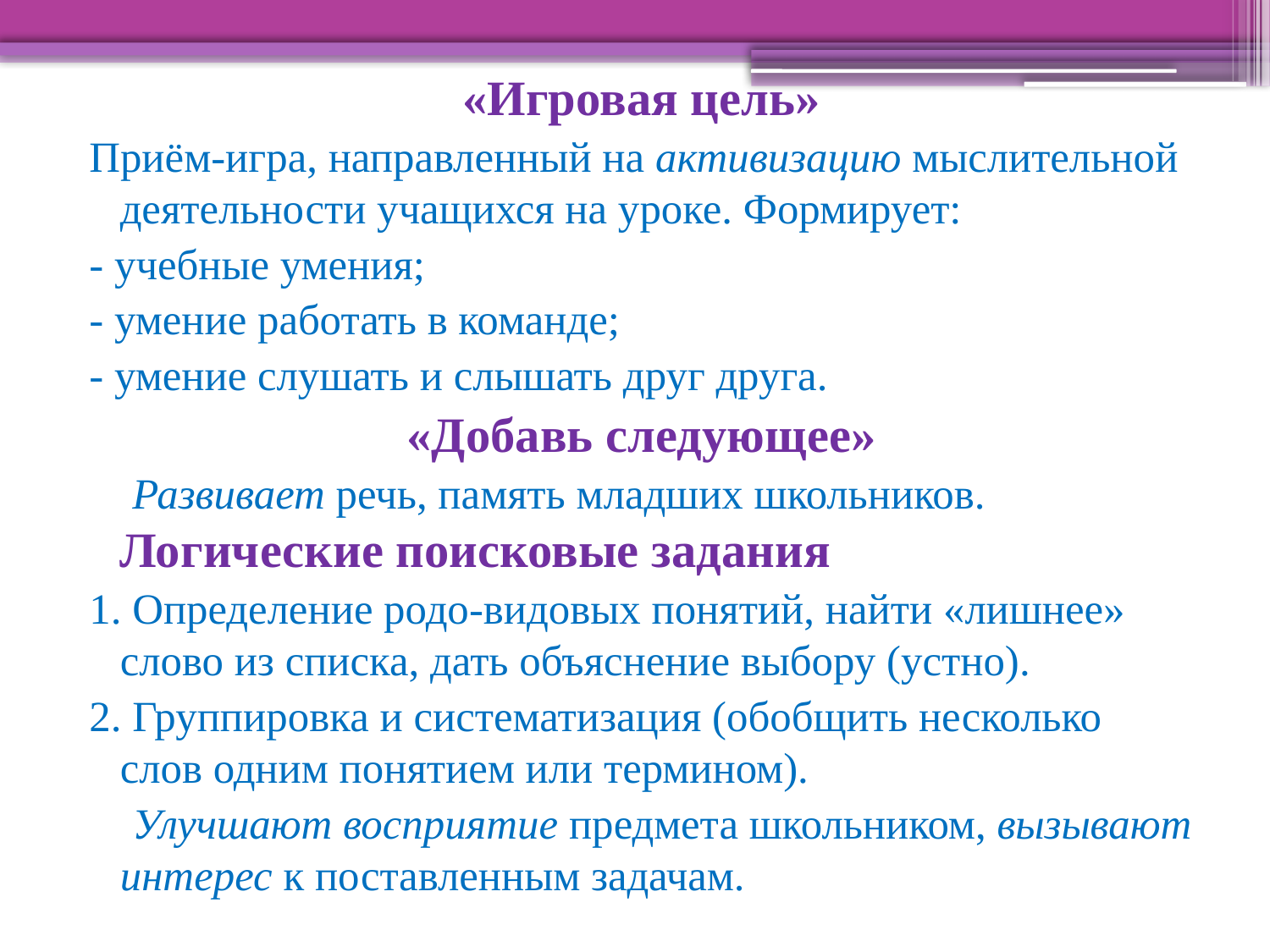

«Игровая цель»
Приём-игра, направленный на активизацию мыслительной деятельности учащихся на уроке. Формирует:
- учебные умения;
- умение работать в команде;
- умение слушать и слышать друг друга.
«Добавь следующее»
    Развивает речь, память младших школьников.       Логические поисковые задания
1. Определение родо-видовых понятий, найти «лишнее» слово из списка, дать объяснение выбору (устно).
2. Группировка и систематизация (обобщить несколько слов одним понятием или термином).
    Улучшают восприятие предмета школьником, вызывают интерес к поставленным задачам.